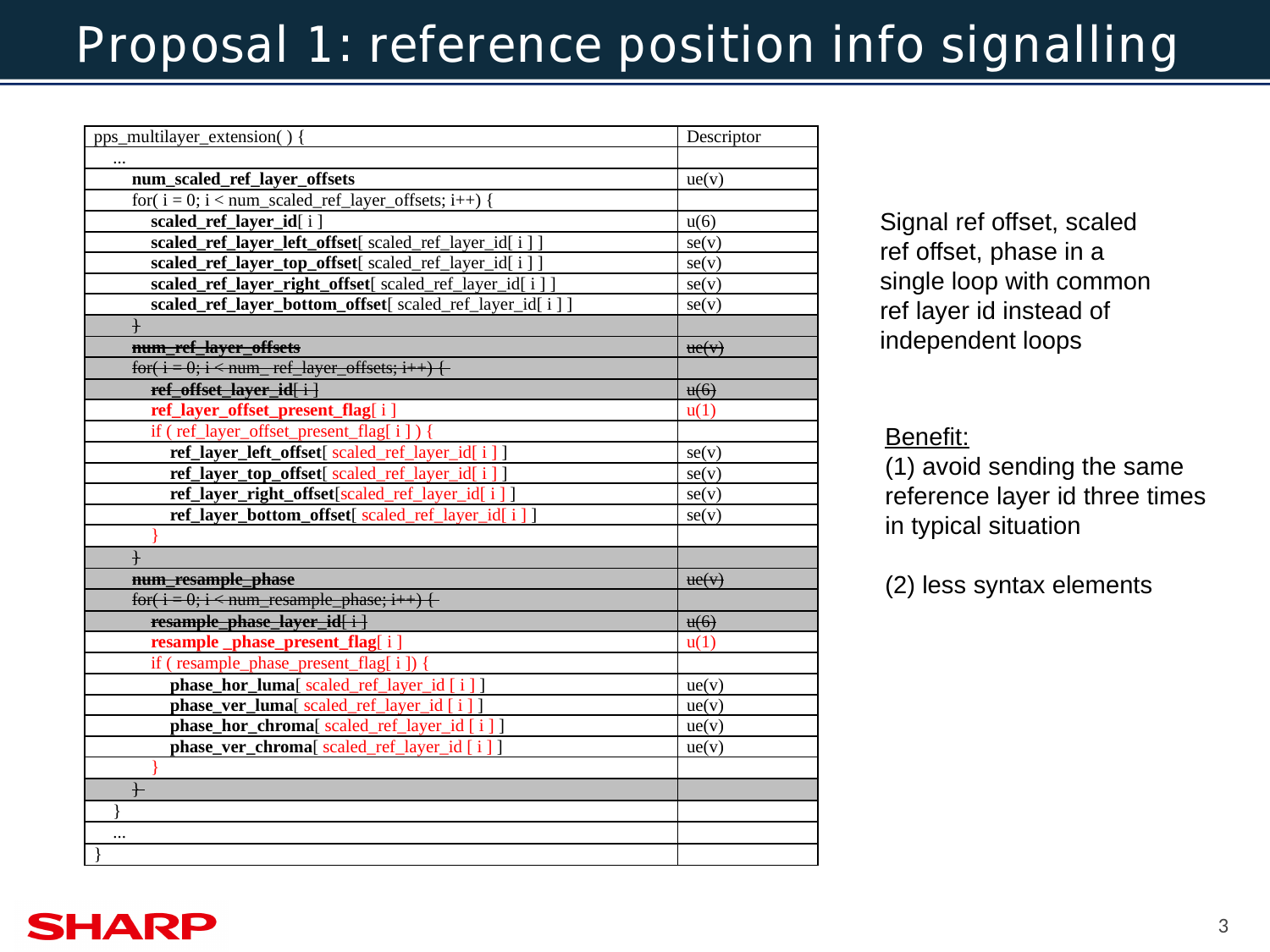

# Proposal 1: reference position info signalling
| pps\_multilayer\_extension( ) { | Descriptor |
| --- | --- |
| ... |  |
| num\_scaled\_ref\_layer\_offsets | ue(v) |
| for( i = 0; i < num\_scaled\_ref\_layer\_offsets; i++) { |  |
| scaled\_ref\_layer\_id[ i ] | u(6) |
| scaled\_ref\_layer\_left\_offset[ scaled\_ref\_layer\_id[ i ] ] | se(v) |
| scaled\_ref\_layer\_top\_offset[ scaled\_ref\_layer\_id[ i ] ] | se(v) |
| scaled\_ref\_layer\_right\_offset[ scaled\_ref\_layer\_id[ i ] ] | se(v) |
| scaled\_ref\_layer\_bottom\_offset[ scaled\_ref\_layer\_id[ i ] ] | se(v) |
| } |  |
| num\_ref\_layer\_offsets | ue(v) |
| for( i = 0; i < num\_ ref\_layer\_offsets; i++) { |  |
| ref\_offset\_layer\_id[ i ] | u(6) |
| ref\_layer\_offset\_present\_flag[ i ] | u(1) |
| if ( ref\_layer\_offset\_present\_flag[ i ] ) { |  |
| ref\_layer\_left\_offset[ scaled\_ref\_layer\_id[ i ] ] | se(v) |
| ref\_layer\_top\_offset[ scaled\_ref\_layer\_id[ i ] ] | se(v) |
| ref\_layer\_right\_offset[scaled\_ref\_layer\_id[ i ] ] | se(v) |
| ref\_layer\_bottom\_offset[ scaled\_ref\_layer\_id[ i ] ] | se(v) |
| } |  |
| } |  |
| num\_resample\_phase | ue(v) |
| for( i = 0; i < num\_resample\_phase; i++) { |  |
| resample\_phase\_layer\_id[ i ] | u(6) |
| resample \_phase\_present\_flag[ i ] | u(1) |
| if ( resample\_phase\_present\_flag[ i ]) { |  |
| phase\_hor\_luma[ scaled\_ref\_layer\_id [ i ] ] | ue(v) |
| phase\_ver\_luma[ scaled\_ref\_layer\_id [ i ] ] | ue(v) |
| phase\_hor\_chroma[ scaled\_ref\_layer\_id [ i ] ] | ue(v) |
| phase\_ver\_chroma[ scaled\_ref\_layer\_id [ i ] ] | ue(v) |
| } |  |
| } |  |
| } |  |
| ... |  |
| } |  |
Signal ref offset, scaled ref offset, phase in a single loop with common ref layer id instead of independent loops
Benefit:
(1) avoid sending the same reference layer id three times in typical situation

(2) less syntax elements
3